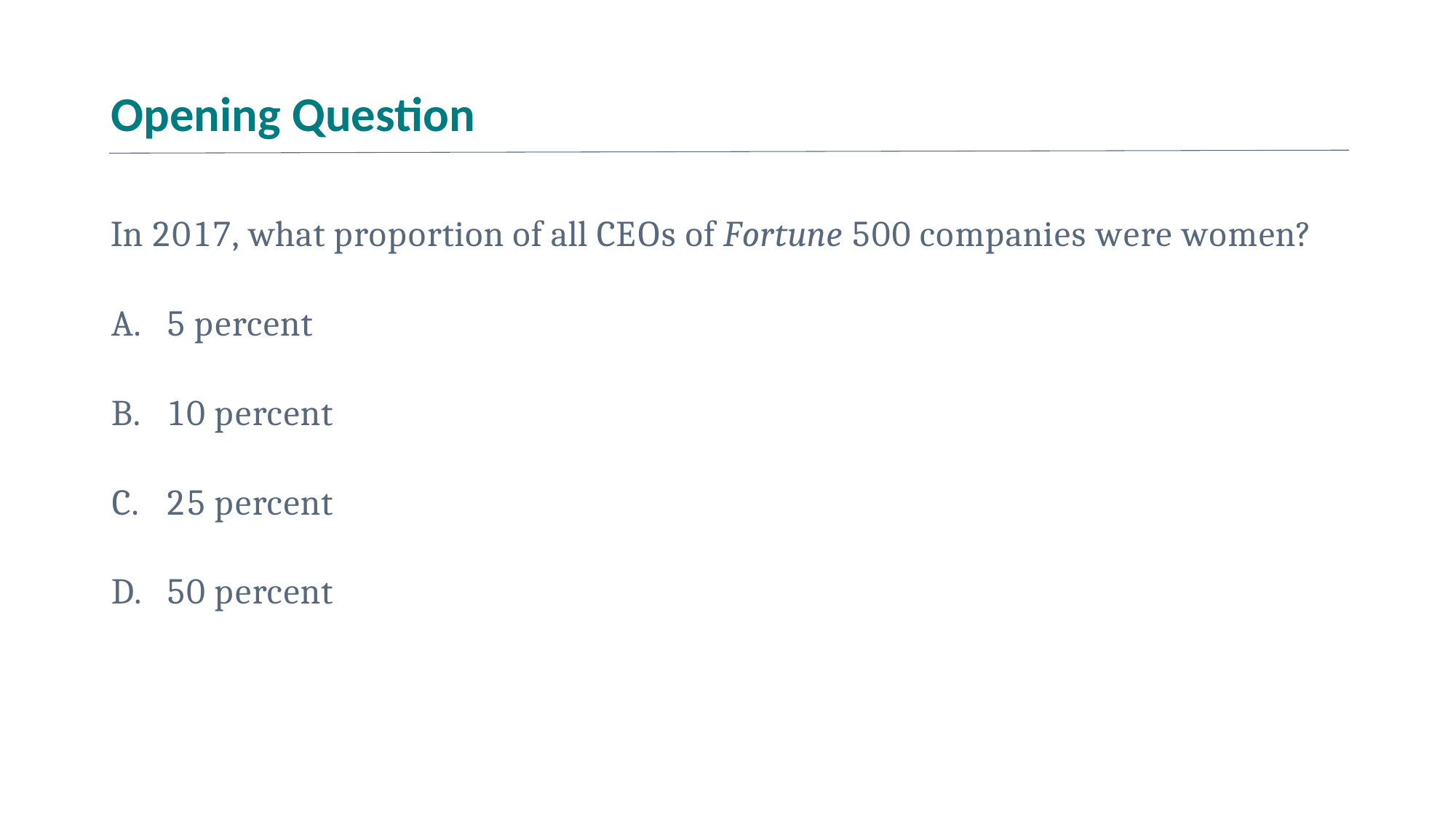

# Opening Question
In 2017, what proportion of all CEOs of Fortune 500 companies were women?
5 percent
10 percent
25 percent
50 percent